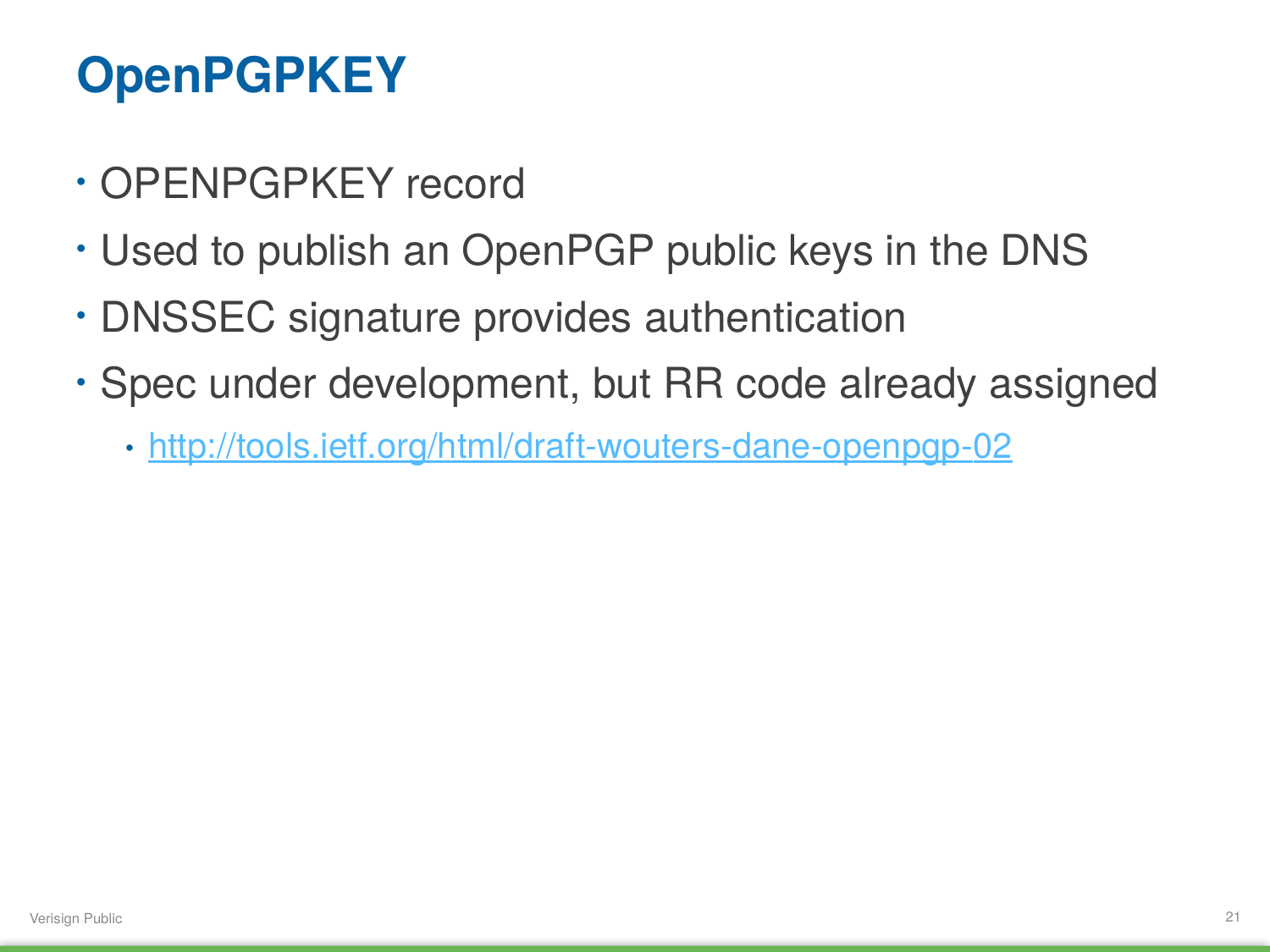

# OpenPGPKEY
OPENPGPKEY record
Used to publish an OpenPGP public keys in the DNS
DNSSEC signature provides authentication
Spec under development, but RR code already assigned
http://tools.ietf.org/html/draft-wouters-dane-openpgp-02

21